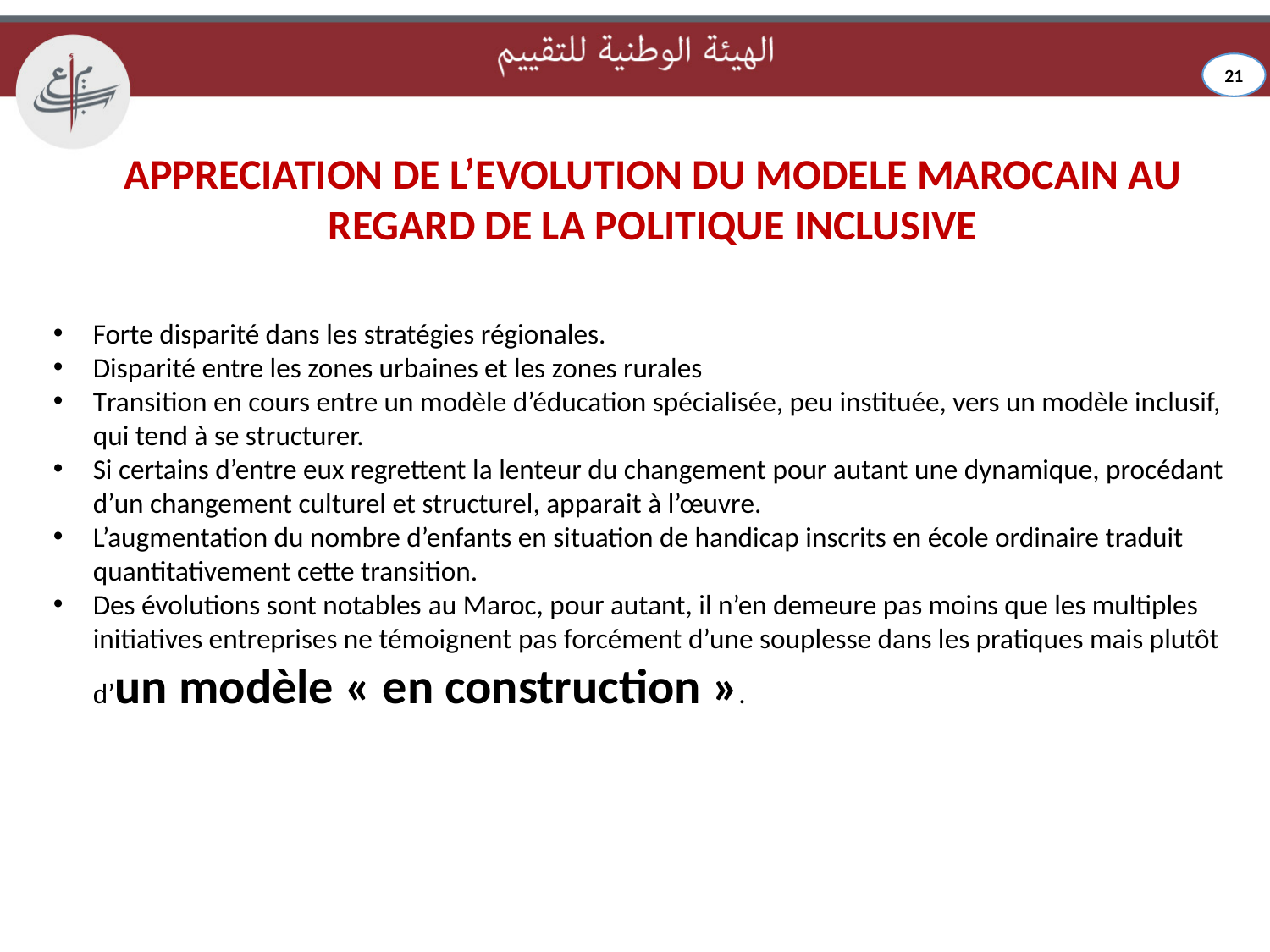

21
APPRECIATION DE L’EVOLUTION DU MODELE MAROCAIN AU REGARD DE LA POLITIQUE INCLUSIVE

Forte disparité dans les stratégies régionales.
Disparité entre les zones urbaines et les zones rurales
Transition en cours entre un modèle d’éducation spécialisée, peu instituée, vers un modèle inclusif, qui tend à se structurer.
Si certains d’entre eux regrettent la lenteur du changement pour autant une dynamique, procédant d’un changement culturel et structurel, apparait à l’œuvre.
L’augmentation du nombre d’enfants en situation de handicap inscrits en école ordinaire traduit quantitativement cette transition.
Des évolutions sont notables au Maroc, pour autant, il n’en demeure pas moins que les multiples initiatives entreprises ne témoignent pas forcément d’une souplesse dans les pratiques mais plutôt d’un modèle « en construction ».